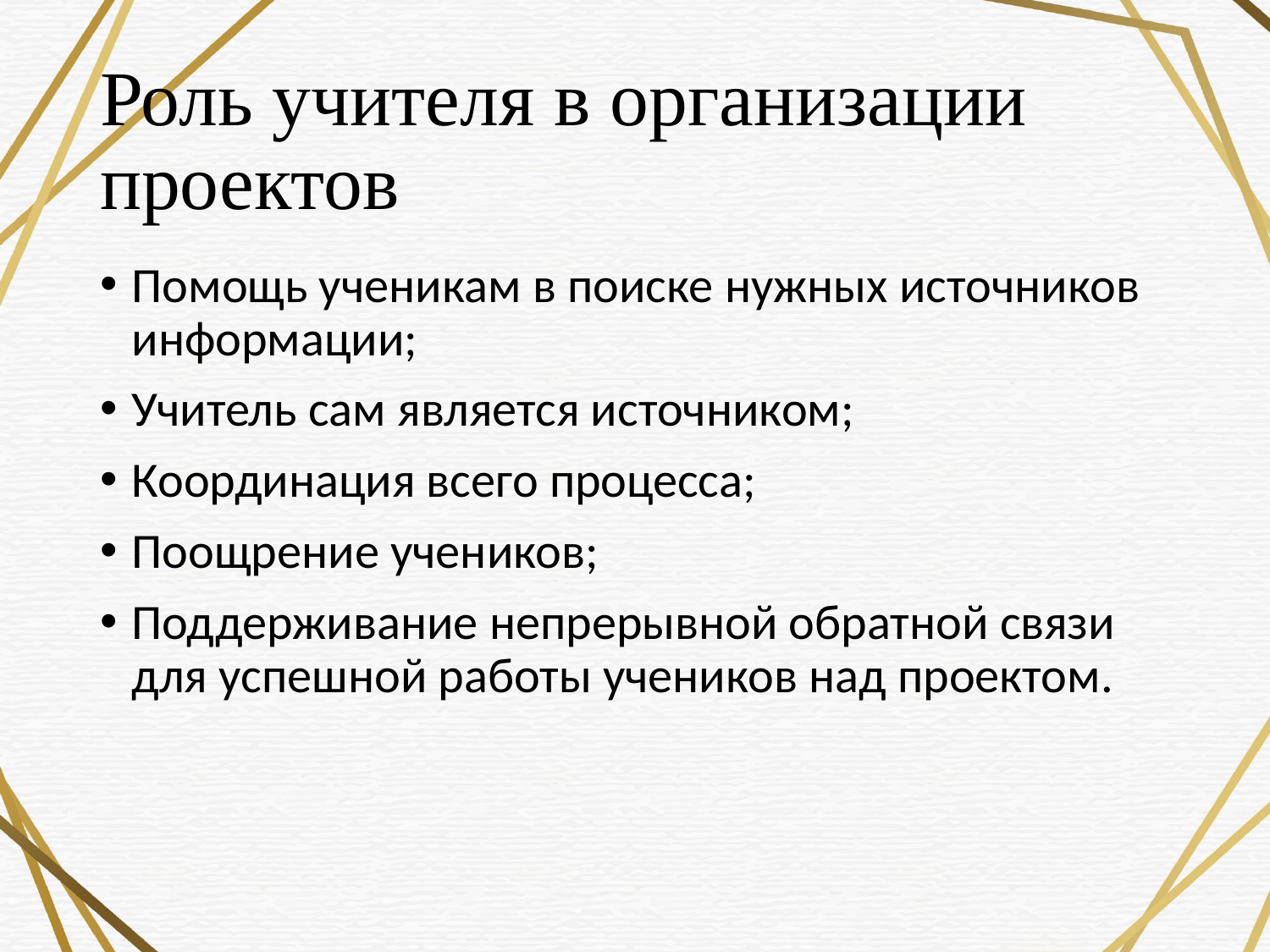

# Роль учителя в организации проектов
Помощь ученикам в поиске нужных источников информации;
Учитель сам является источником;
Координация всего процесса;
Поощрение учеников;
Поддерживание непрерывной обратной связи для успешной работы учеников над проектом.